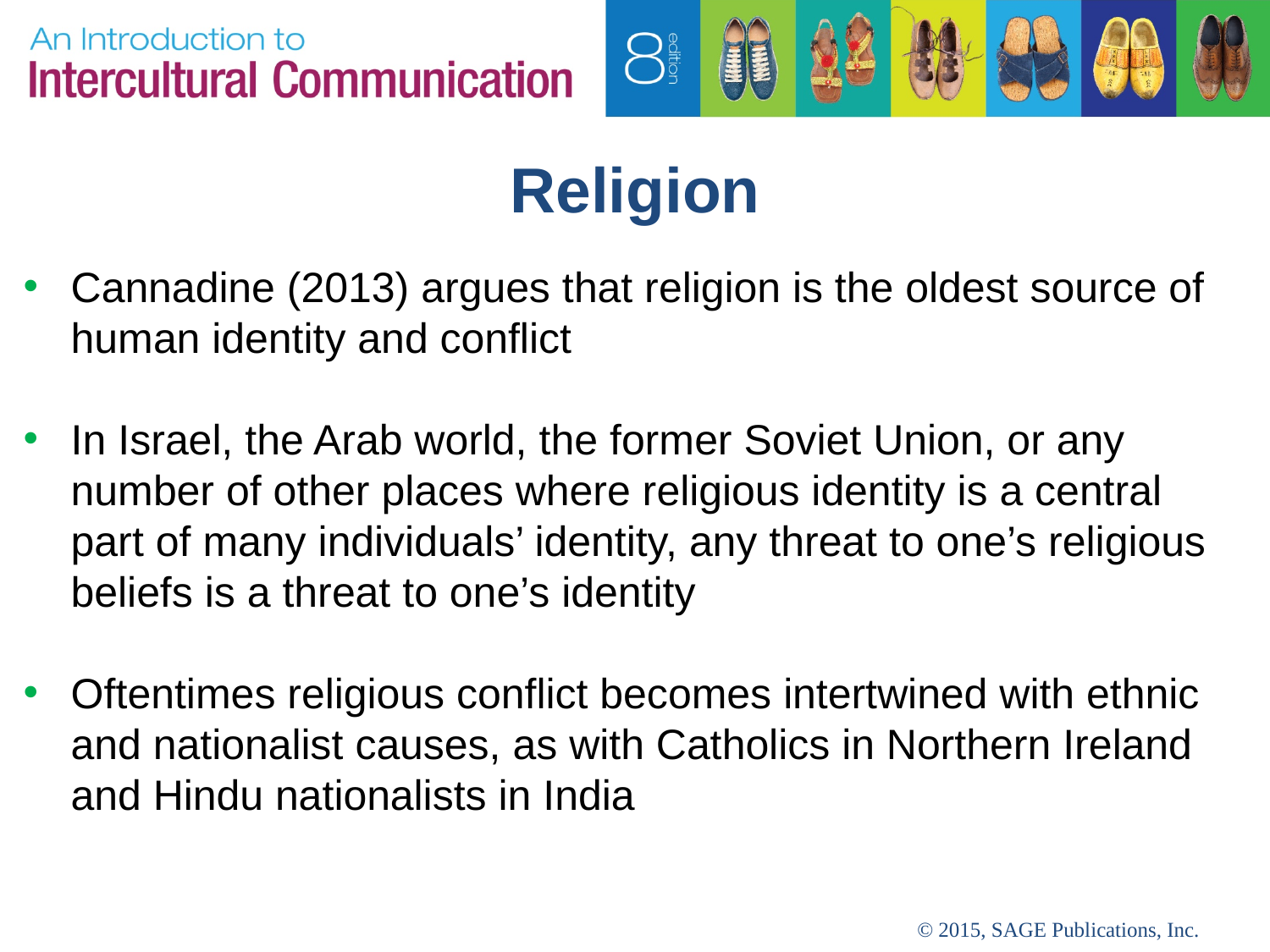

# Religion
Cannadine (2013) argues that religion is the oldest source of human identity and conflict

In Israel, the Arab world, the former Soviet Union, or any number of other places where religious identity is a central part of many individuals’ identity, any threat to one’s religious beliefs is a threat to one’s identity

Oftentimes religious conflict becomes intertwined with ethnic and nationalist causes, as with Catholics in Northern Ireland and Hindu nationalists in India
© 2015, SAGE Publications, Inc.